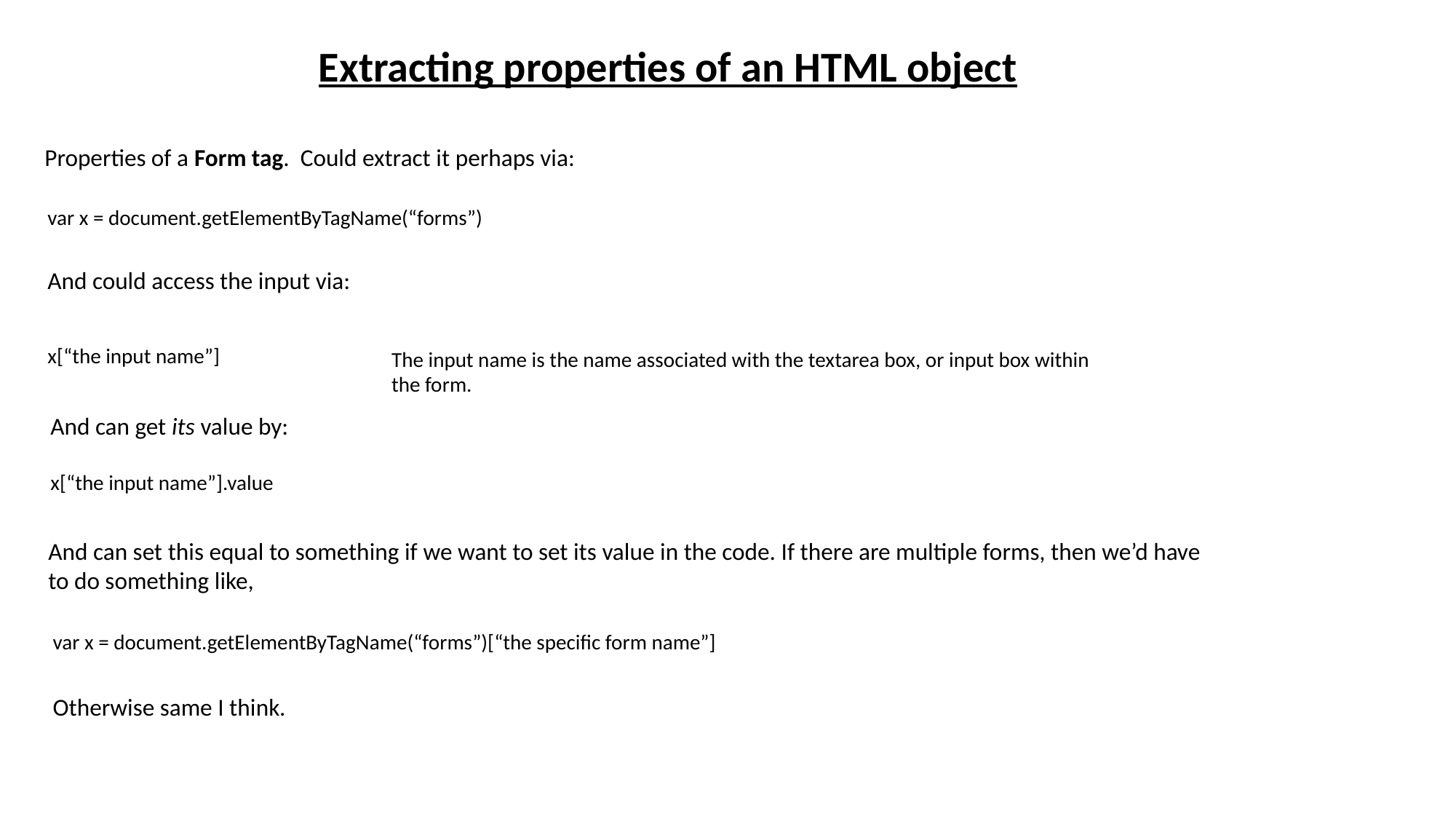

Extracting properties of an HTML object
Properties of a Form tag.  Could extract it perhaps via:
var x = document.getElementByTagName(“forms”)
And could access the input via:
x[“the input name”]
The input name is the name associated with the textarea box, or input box within the form.
And can get its value by:
x[“the input name”].value
And can set this equal to something if we want to set its value in the code. If there are multiple forms, then we’d have to do something like,
var x = document.getElementByTagName(“forms”)[“the specific form name”]
Otherwise same I think.